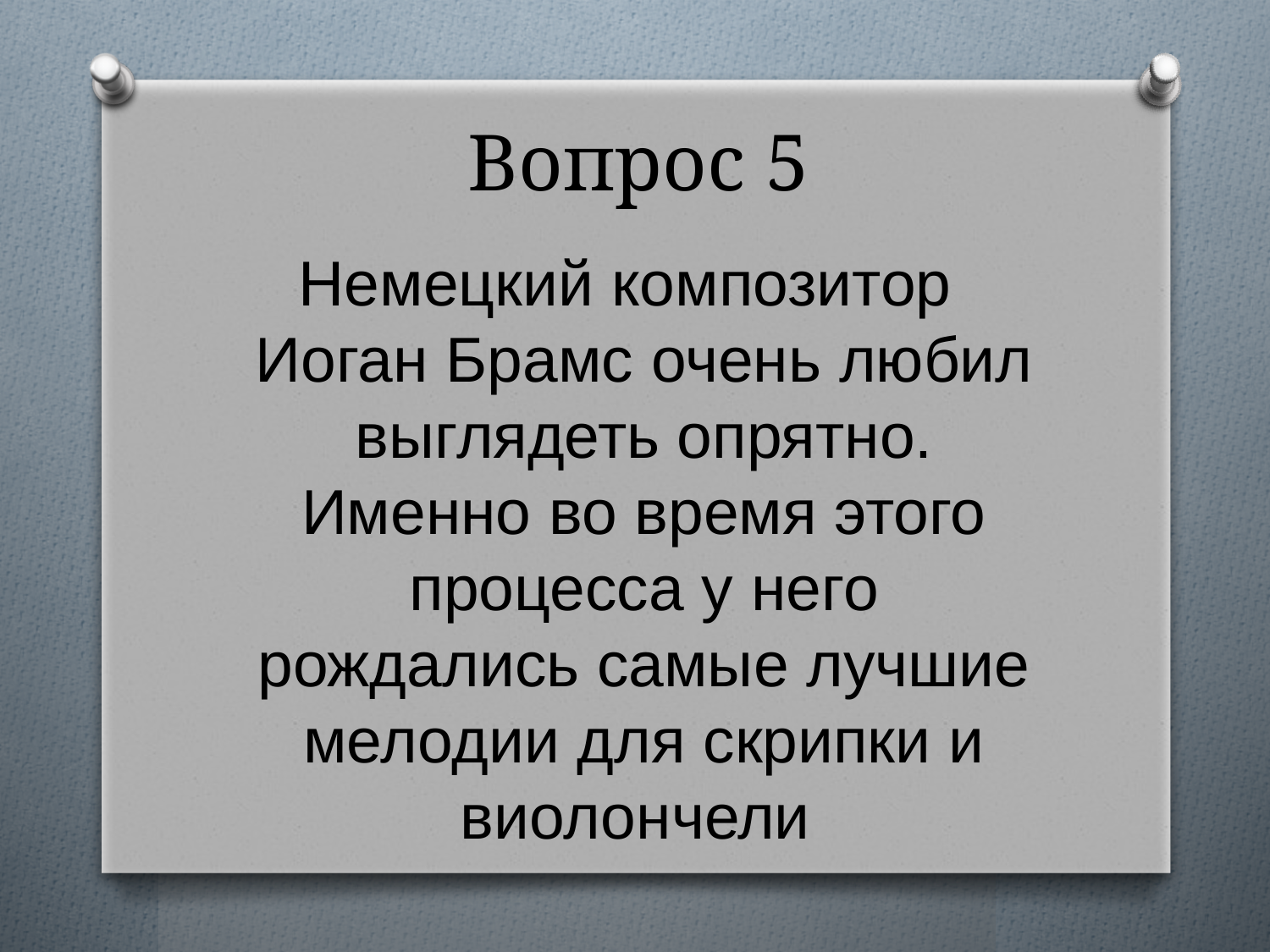

# Вопрос 5
Немецкий композитор Иоган Брамс очень любил выглядеть опрятно. Именно во время этого процесса у него рождались самые лучшие мелодии для скрипки и виолончели